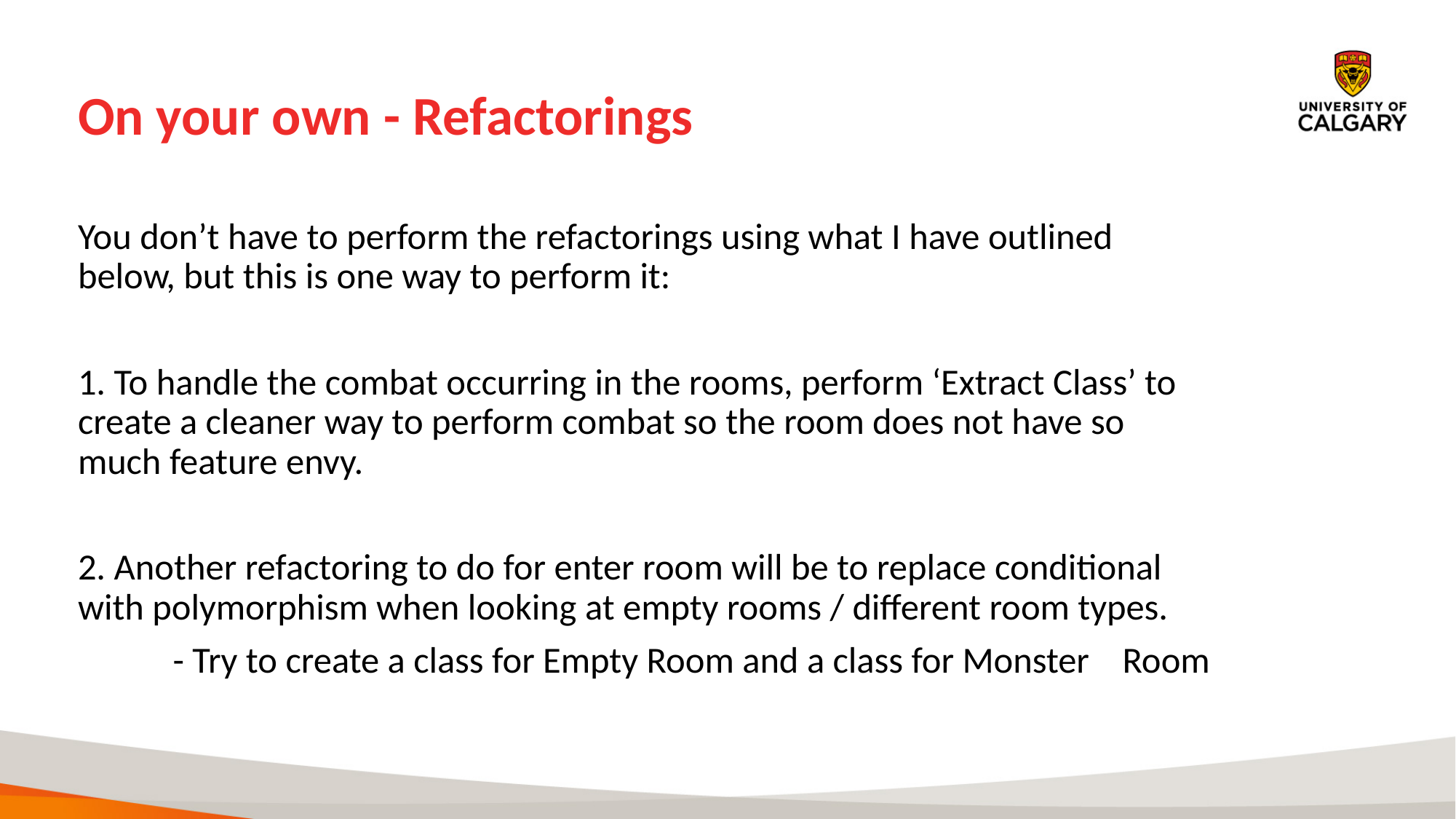

# On your own - Refactorings
You don’t have to perform the refactorings using what I have outlined below, but this is one way to perform it:

1. To handle the combat occurring in the rooms, perform ‘Extract Class’ to create a cleaner way to perform combat so the room does not have so much feature envy.

2. Another refactoring to do for enter room will be to replace conditional with polymorphism when looking at empty rooms / different room types.
	- Try to create a class for Empty Room and a class for Monster 	Room